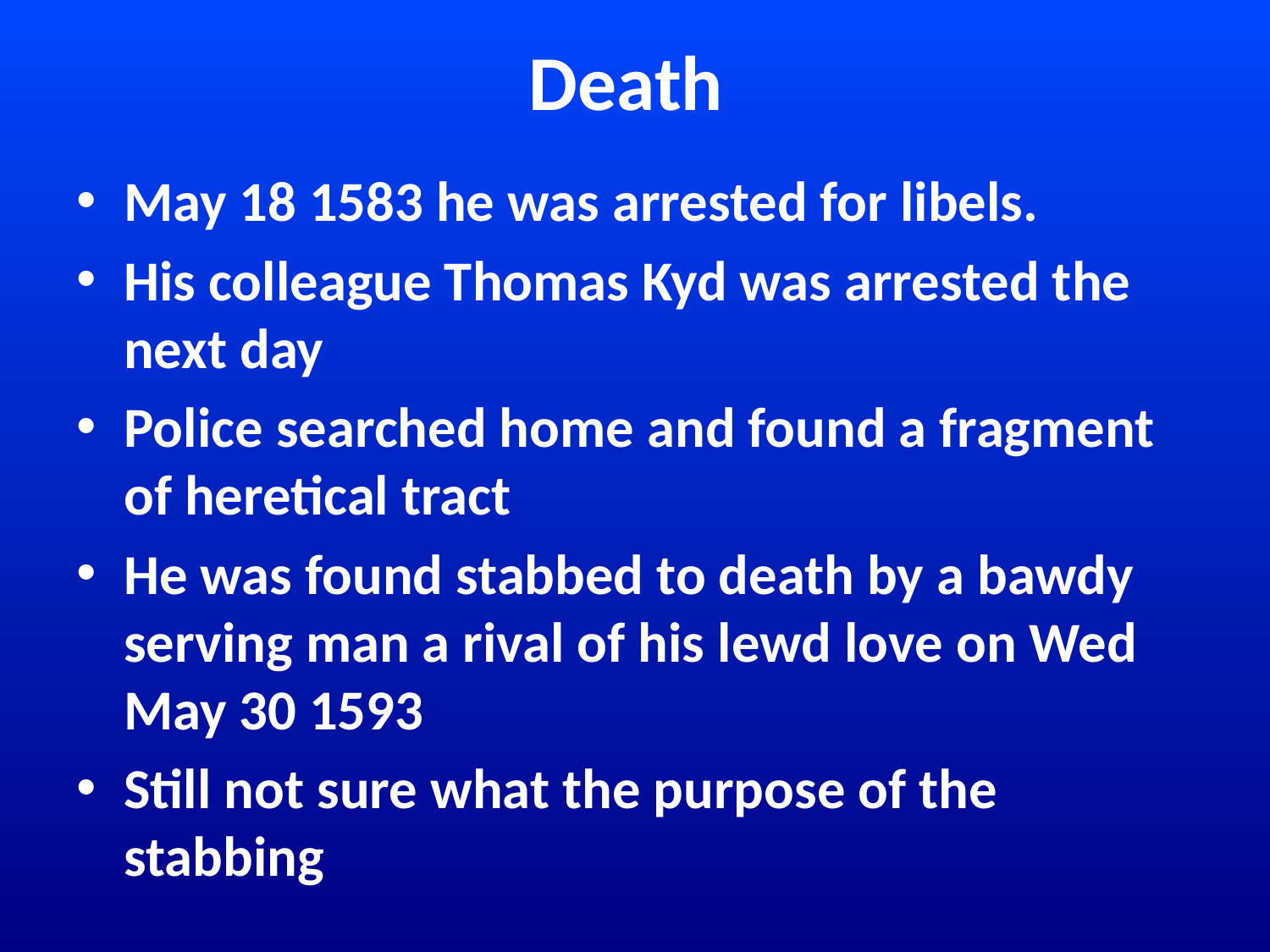

# Death
May 18 1583 he was arrested for libels.
His colleague Thomas Kyd was arrested the next day
Police searched home and found a fragment of heretical tract
He was found stabbed to death by a bawdy serving man a rival of his lewd love on Wed May 30 1593
Still not sure what the purpose of the stabbing